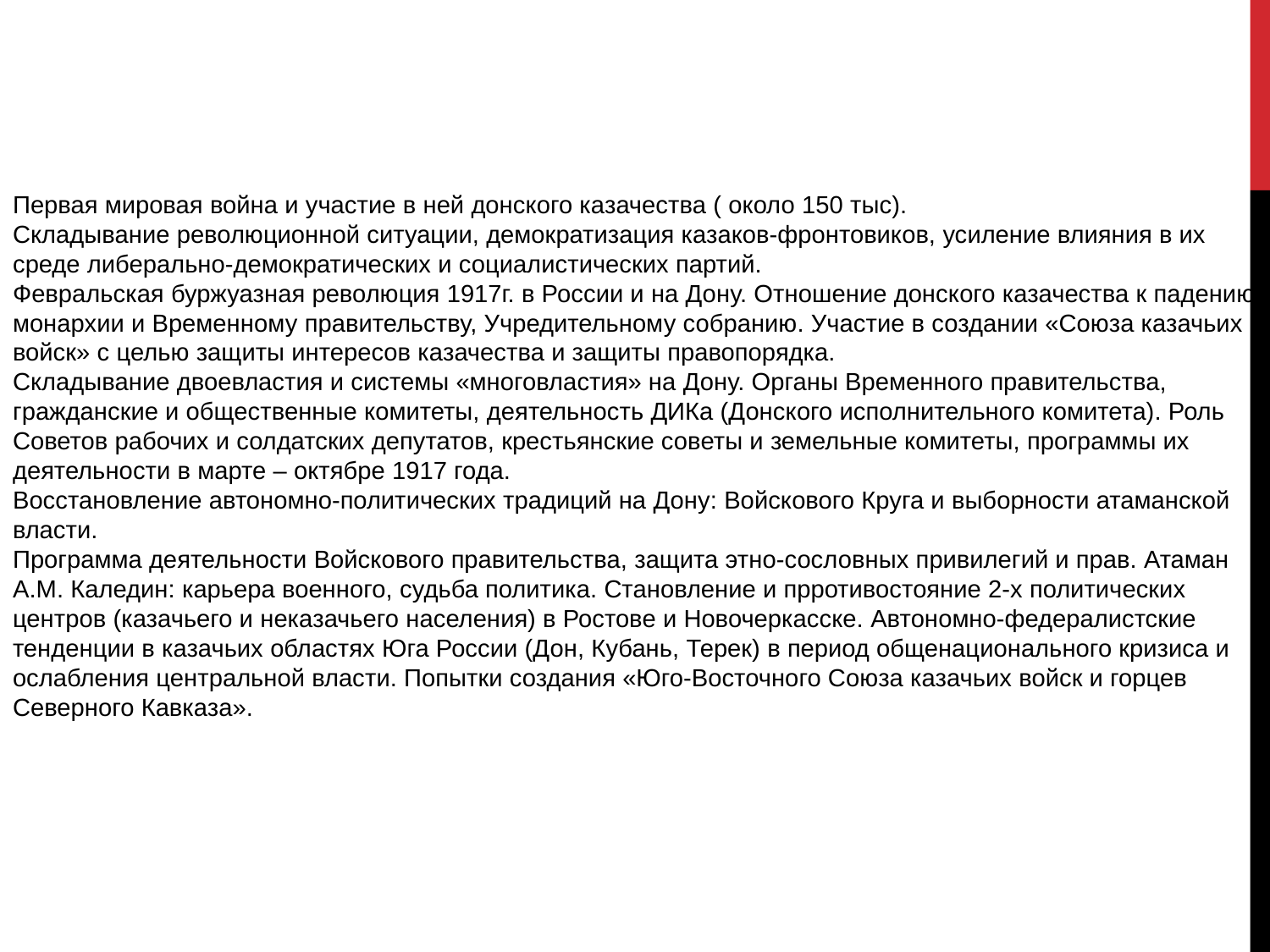

Первая мировая война и участие в ней донского казачества ( около 150 тыс).
Складывание революционной ситуации, демократизация казаков-фронтовиков, усиление влияния в их среде либерально-демократических и социалистических партий.
Февральская буржуазная революция 1917г. в России и на Дону. Отношение донского казачества к падению монархии и Временному правительству, Учредительному собранию. Участие в создании «Союза казачьих войск» с целью защиты интересов казачества и защиты правопорядка.
Складывание двоевластия и системы «многовластия» на Дону. Органы Временного правительства, гражданские и общественные комитеты, деятельность ДИКа (Донского исполнительного комитета). Роль Советов рабочих и солдатских депутатов, крестьянские советы и земельные комитеты, программы их деятельности в марте – октябре 1917 года.
Восстановление автономно-политических традиций на Дону: Войскового Круга и выборности атаманской власти.
Программа деятельности Войскового правительства, защита этно-сословных привилегий и прав. Атаман А.М. Каледин: карьера военного, судьба политика. Становление и прротивостояние 2-х политических центров (казачьего и неказачьего населения) в Ростове и Новочеркасске. Автономно-федералистские тенденции в казачьих областях Юга России (Дон, Кубань, Терек) в период общенационального кризиса и ослабления центральной власти. Попытки создания «Юго-Восточного Союза казачьих войск и горцев Северного Кавказа».